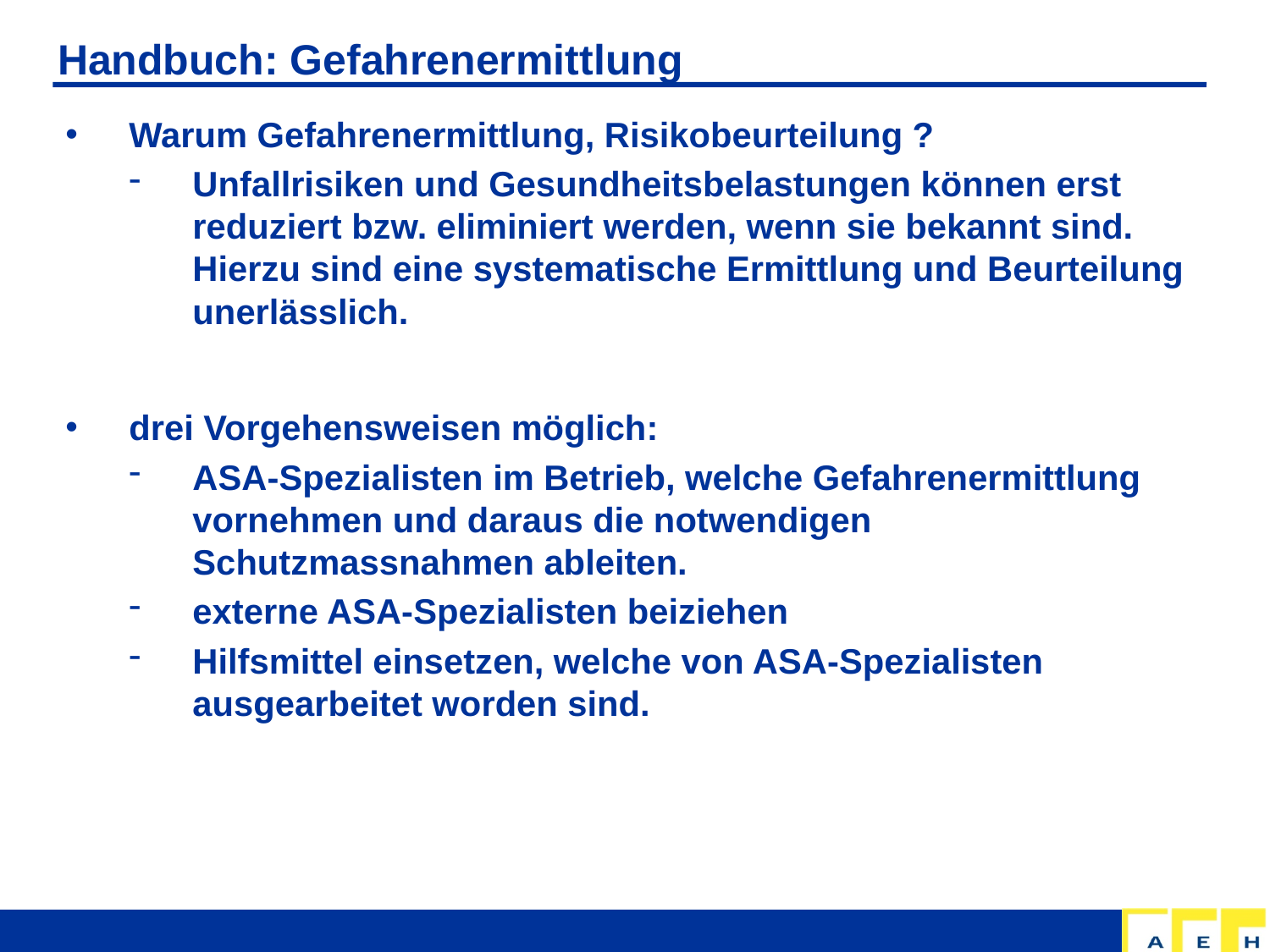

# Handbuch: Gefahrenermittlung
Warum Gefahrenermittlung, Risikobeurteilung ?
Unfallrisiken und Gesundheitsbelastungen können erst reduziert bzw. eliminiert werden, wenn sie bekannt sind. Hierzu sind eine systematische Ermittlung und Beurteilung unerlässlich.

drei Vorgehensweisen möglich:
ASA-Spezialisten im Betrieb, welche Gefahrenermittlung vornehmen und daraus die notwendigen Schutzmassnahmen ableiten.
externe ASA-Spezialisten beiziehen
Hilfsmittel einsetzen, welche von ASA-Spezialisten ausgearbeitet worden sind.